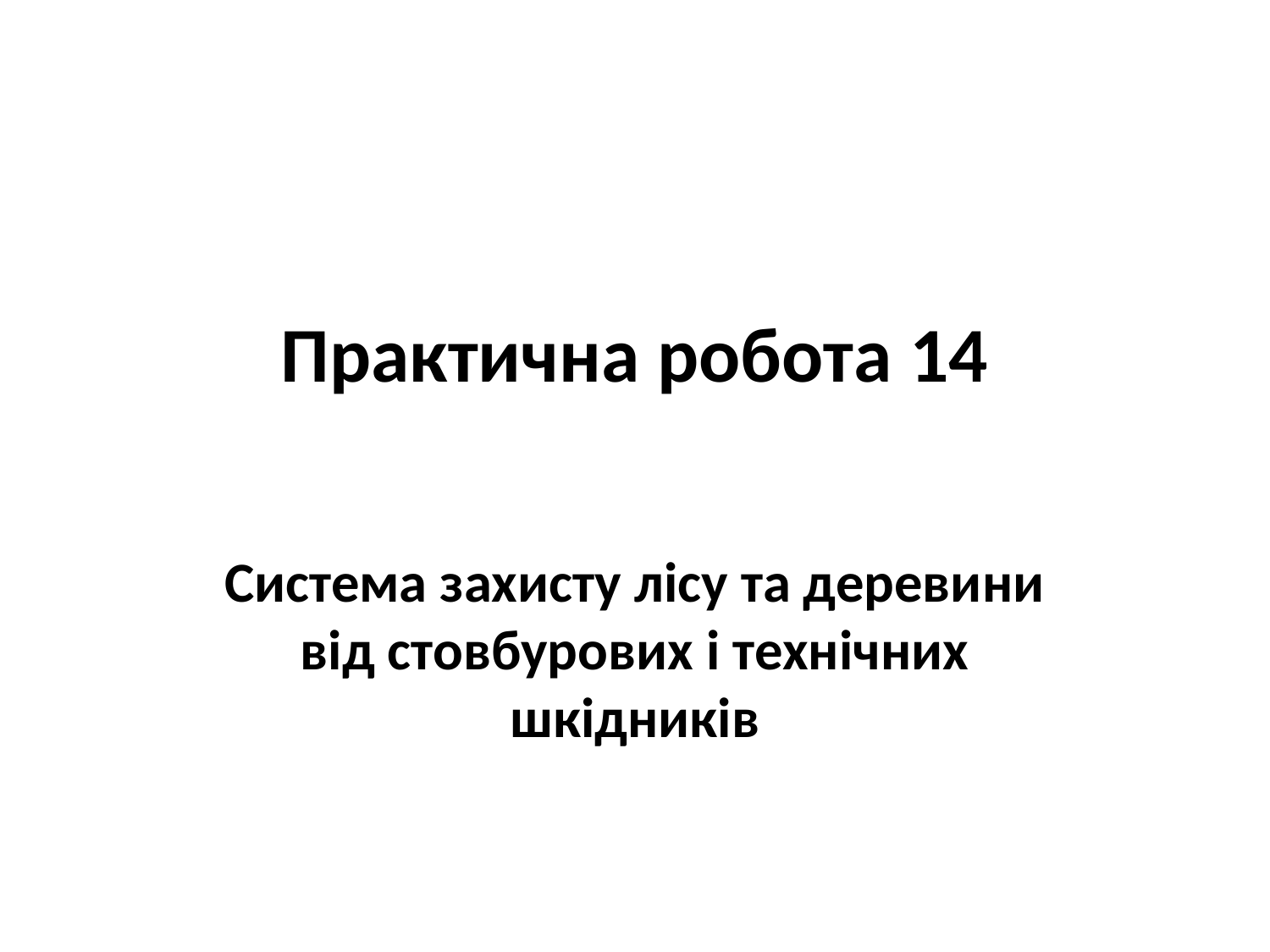

# Практична робота 14
Система захисту лісу та деревини від стовбурових і технічних шкідників